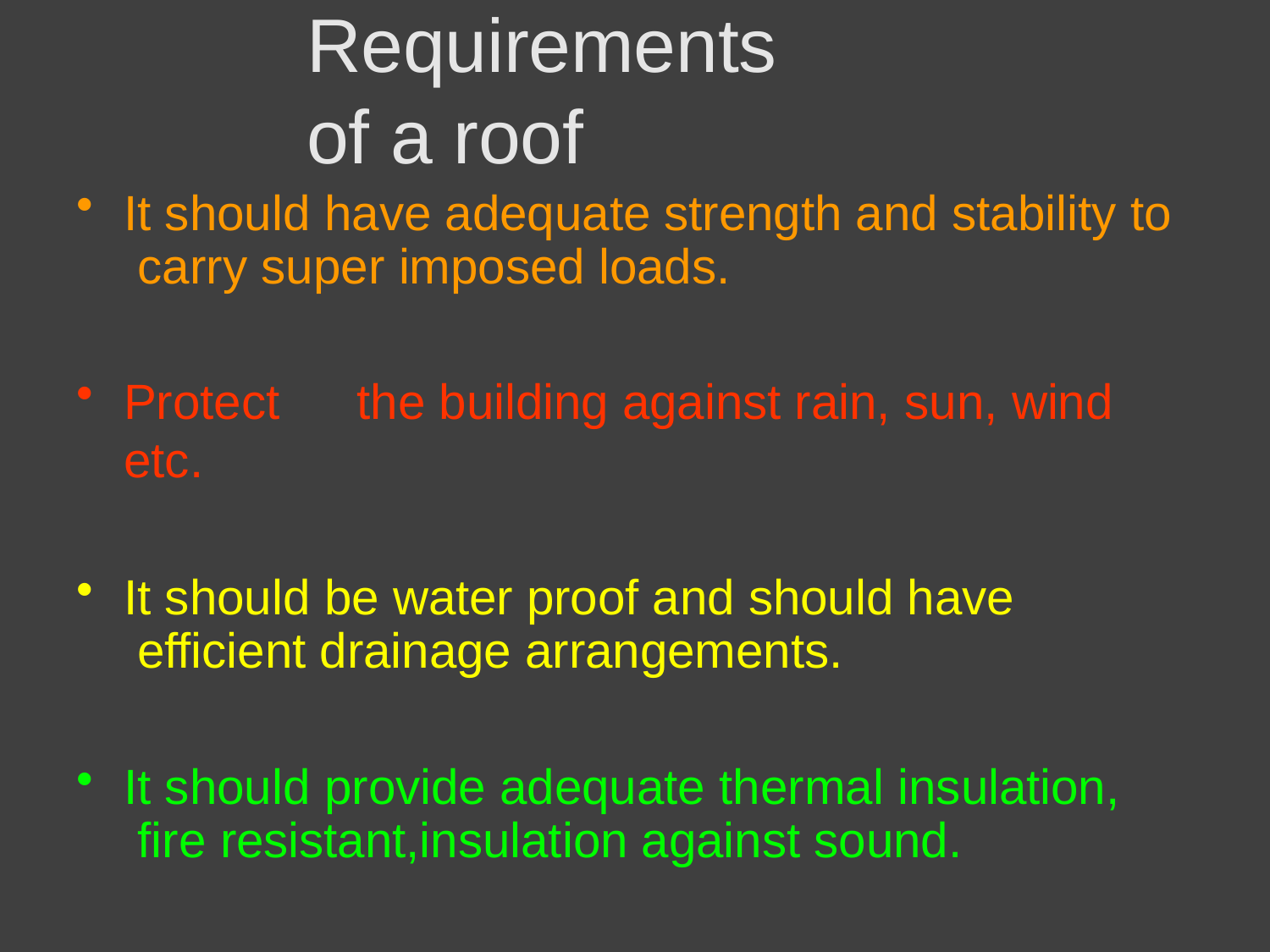

# Requirements of a roof
It should have adequate strength and stability to  carry super imposed loads.

Protect	the building against rain, sun, wind etc.

It should be water proof and should have  efficient drainage arrangements.

It should provide adequate thermal insulation,  fire resistant,insulation against sound.